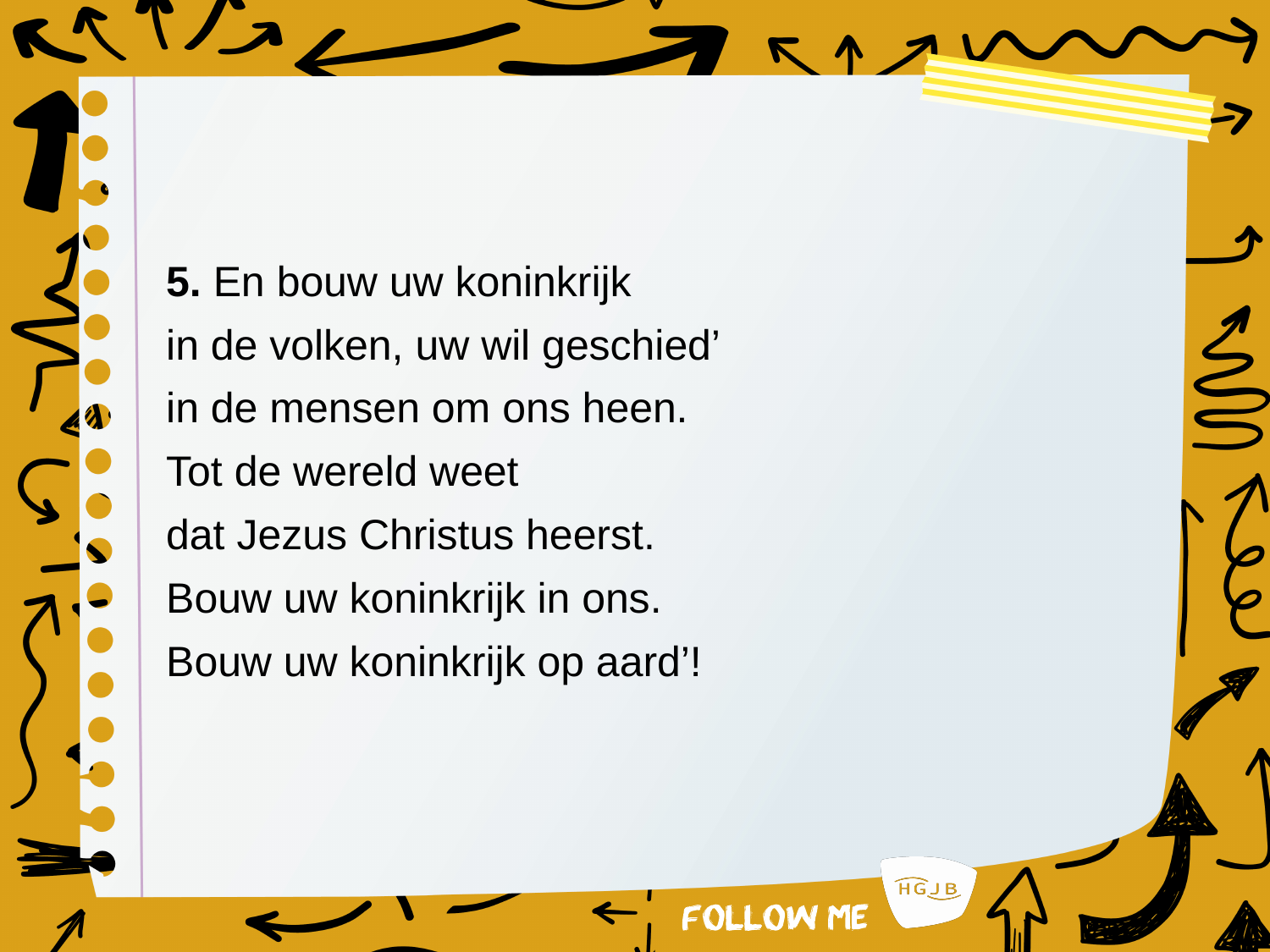

#
5. En bouw uw koninkrijk
in de volken, uw wil geschied’
in de mensen om ons heen.
Tot de wereld weet
dat Jezus Christus heerst.
Bouw uw koninkrijk in ons.
Bouw uw koninkrijk op aard’!